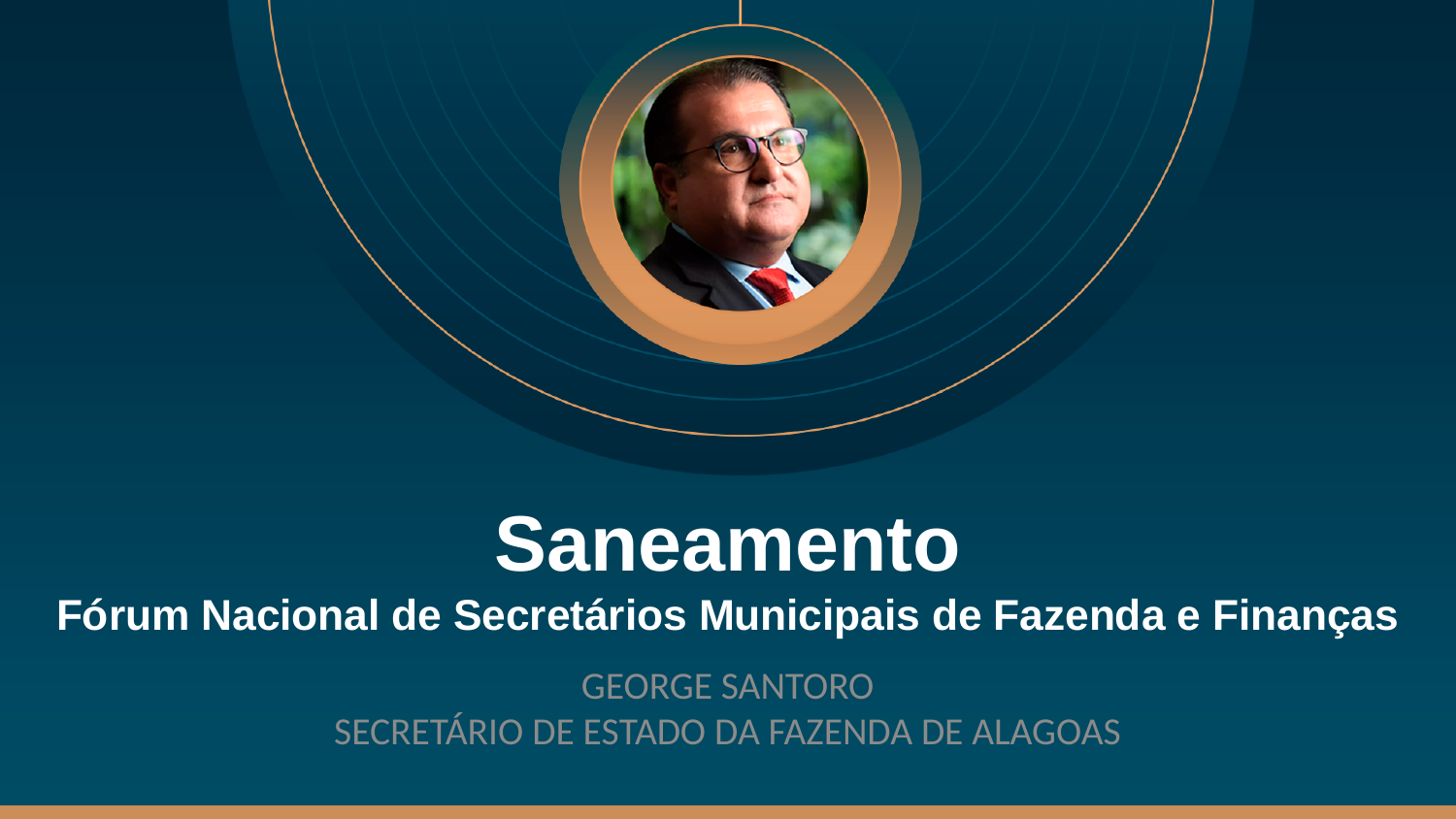

# Saneamento Fórum Nacional de Secretários Municipais de Fazenda e Finanças
GEORGE SANTORO
SECRETÁRIO DE ESTADO DA FAZENDA DE ALAGOAS